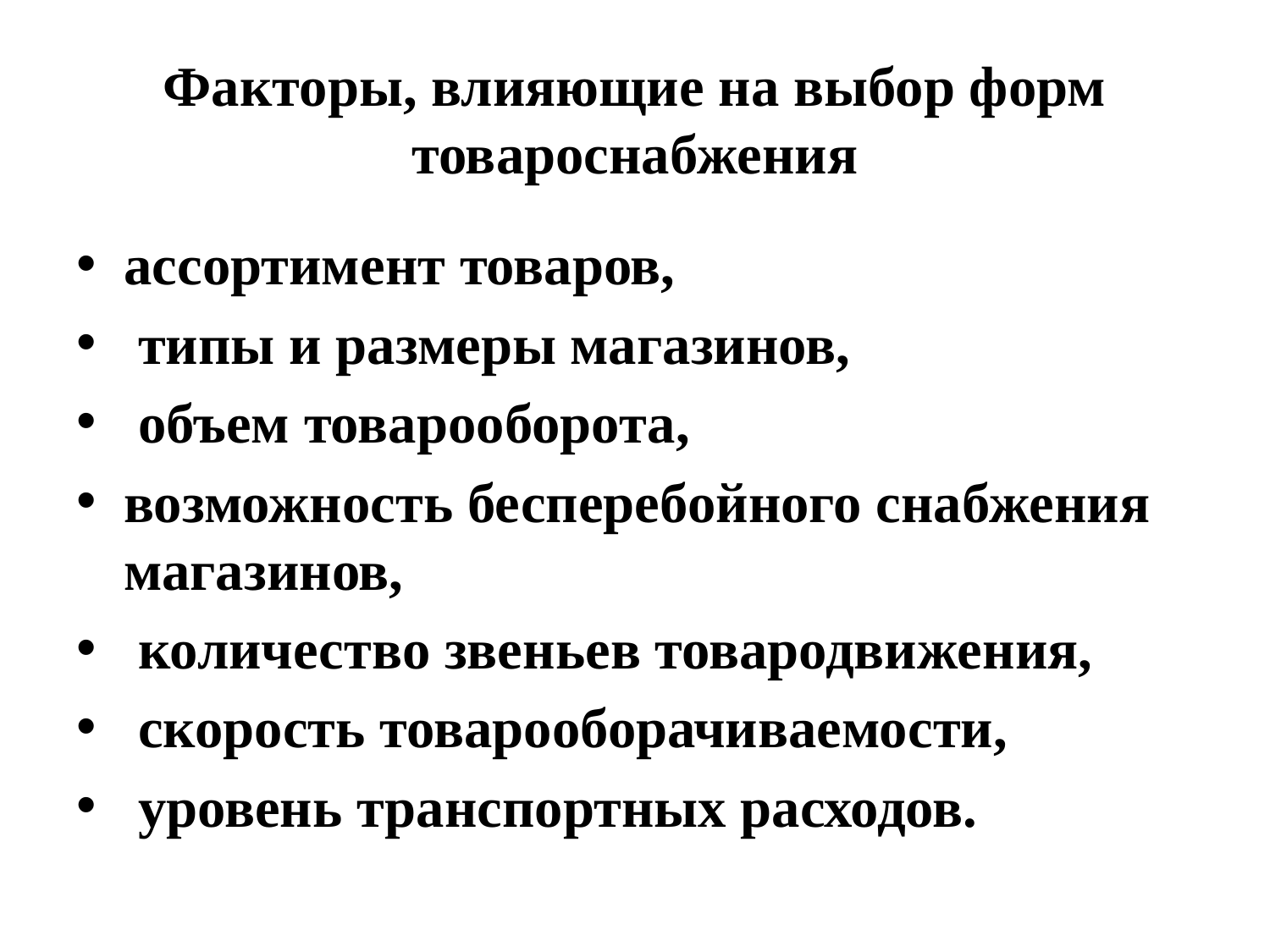

# Факторы, влияющие на выбор форм товароснабжения
ассортимент товаров,
 типы и размеры магазинов,
 объем товарооборота,
возможность бесперебойного снабжения магазинов,
 количество звеньев товародвижения,
 скорость товарооборачиваемости,
 уровень транспортных расходов.